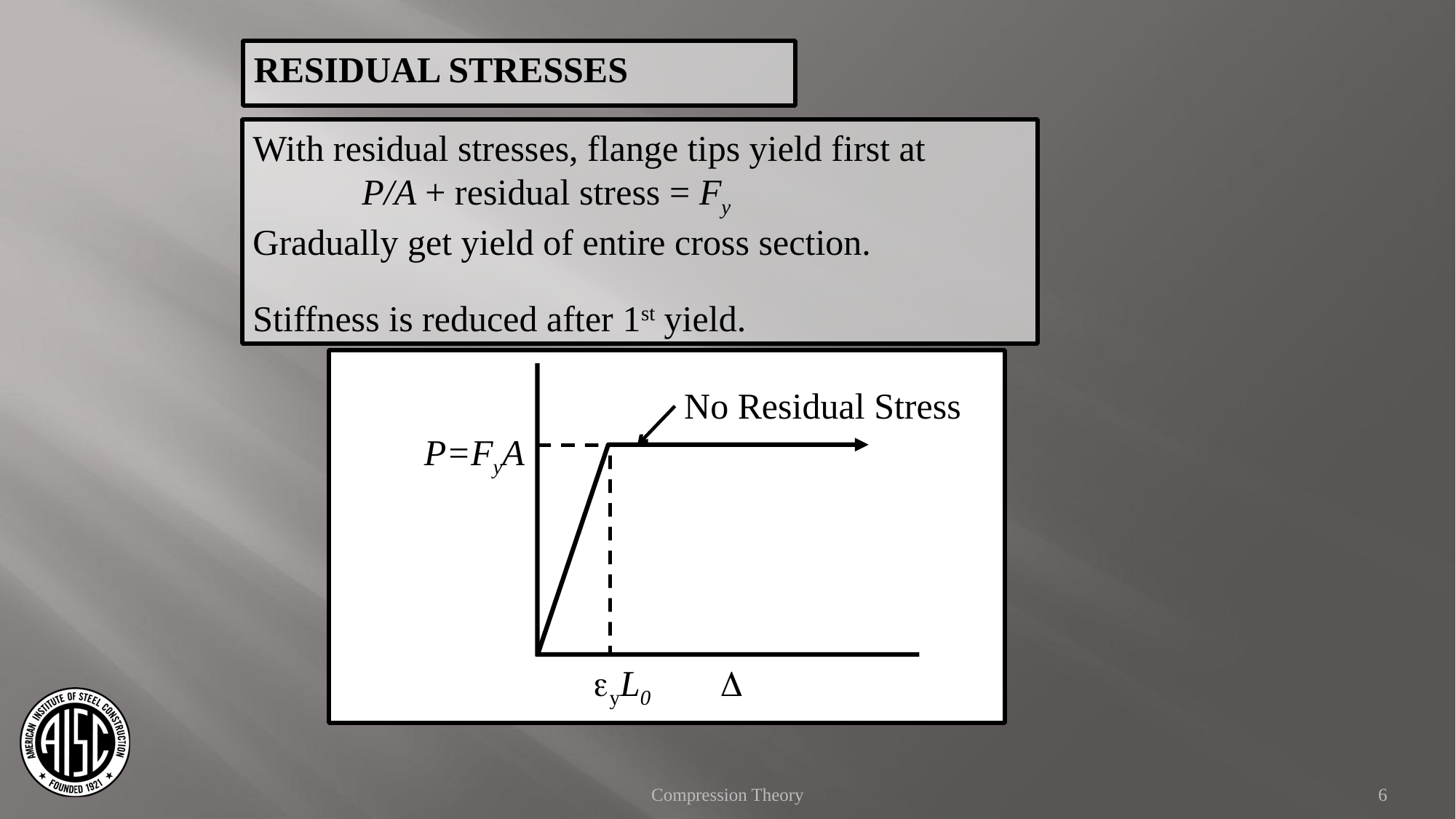

RESIDUAL STRESSES
With residual stresses, flange tips yield first at
	P/A + residual stress = Fy
Gradually get yield of entire cross section.

Stiffness is reduced after 1st yield.

No Residual Stress

P=FyA

εyL0
Δ
6
Compression Theory